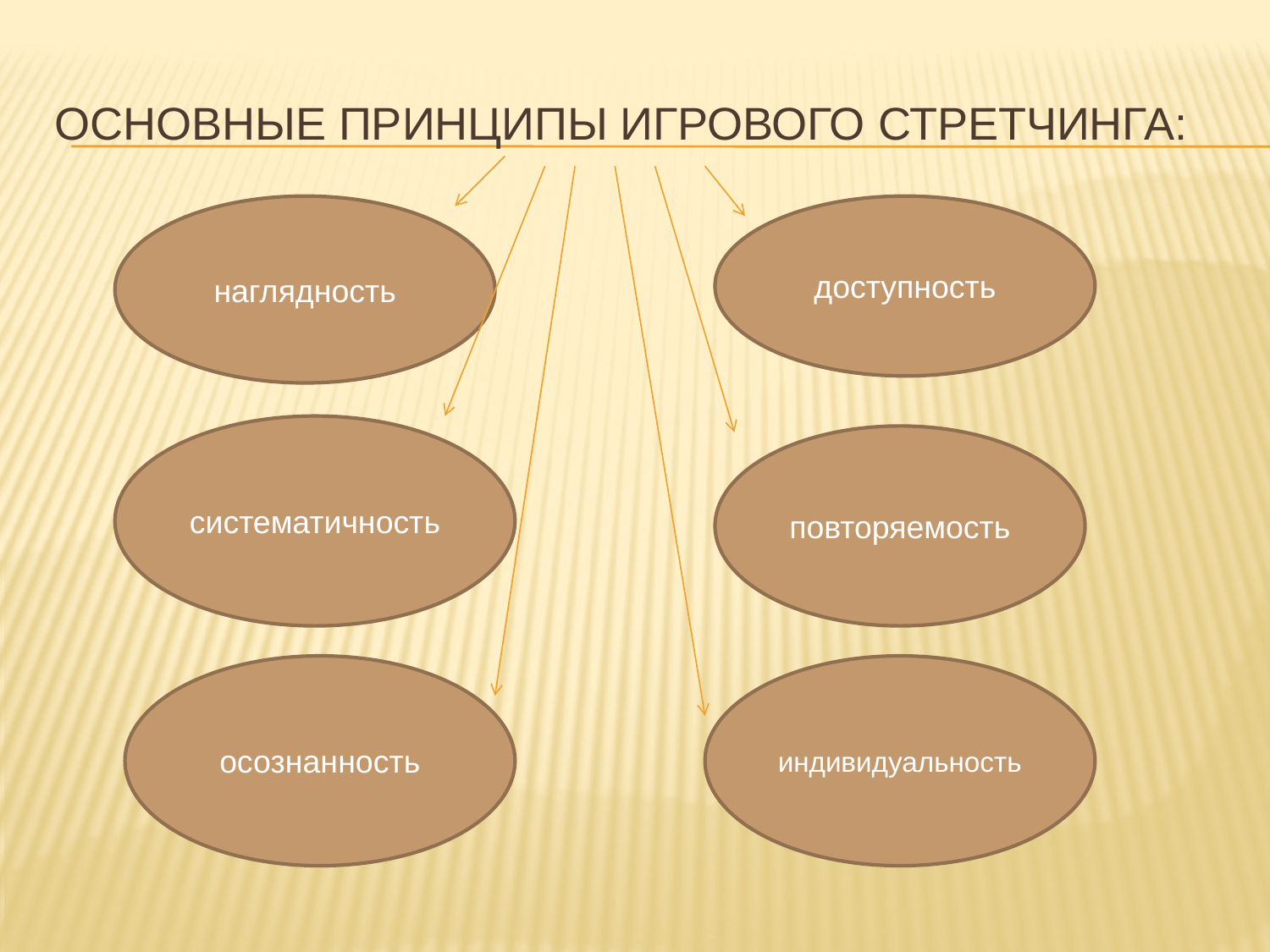

# Основные принципы игрового стретчинга:
наглядность
доступность

систематичность
повторяемость
осознанность
индивидуальность